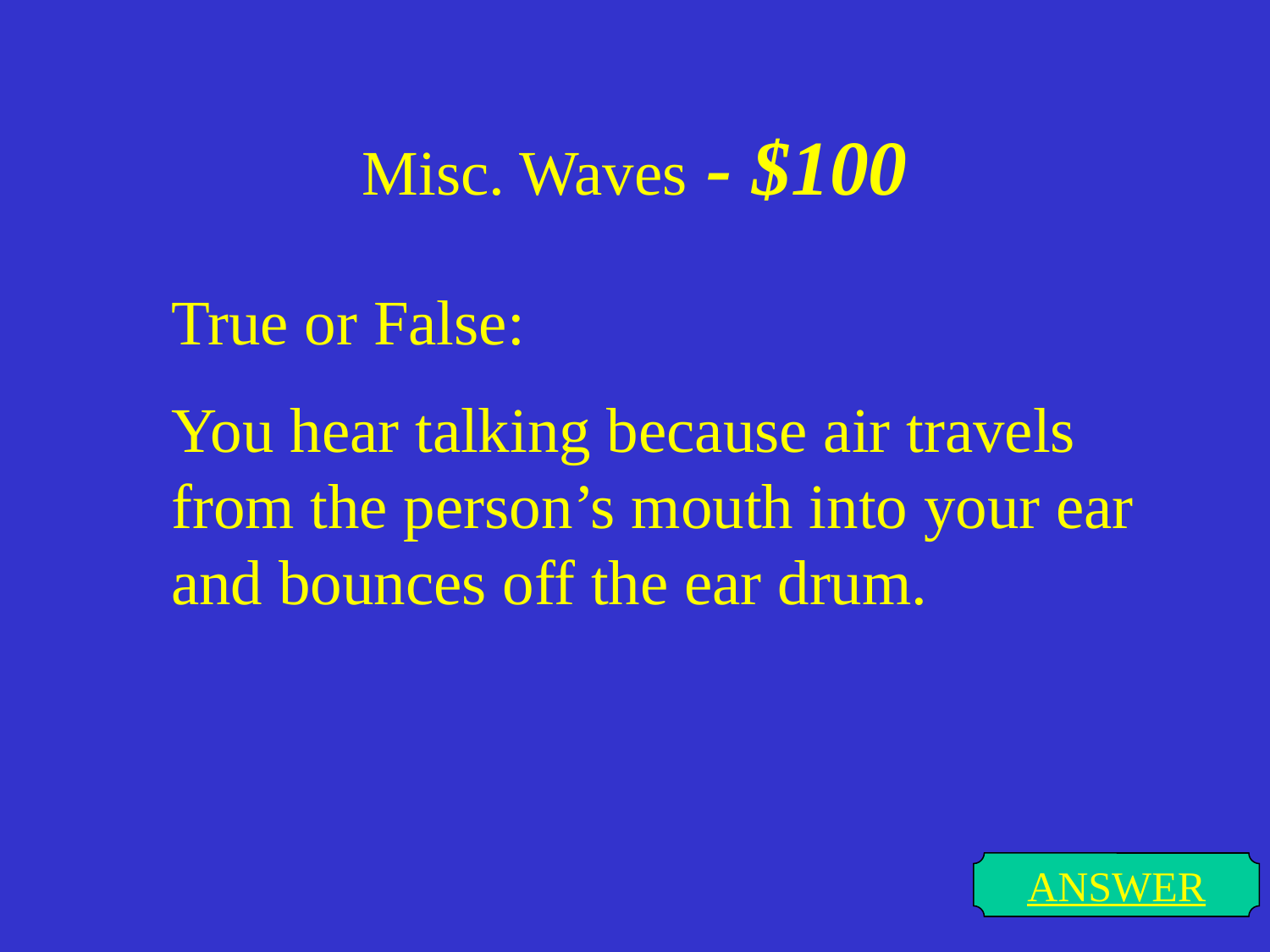

# Misc. Waves - $100
True or False:
You hear talking because air travels from the person’s mouth into your ear and bounces off the ear drum.

ANSWER